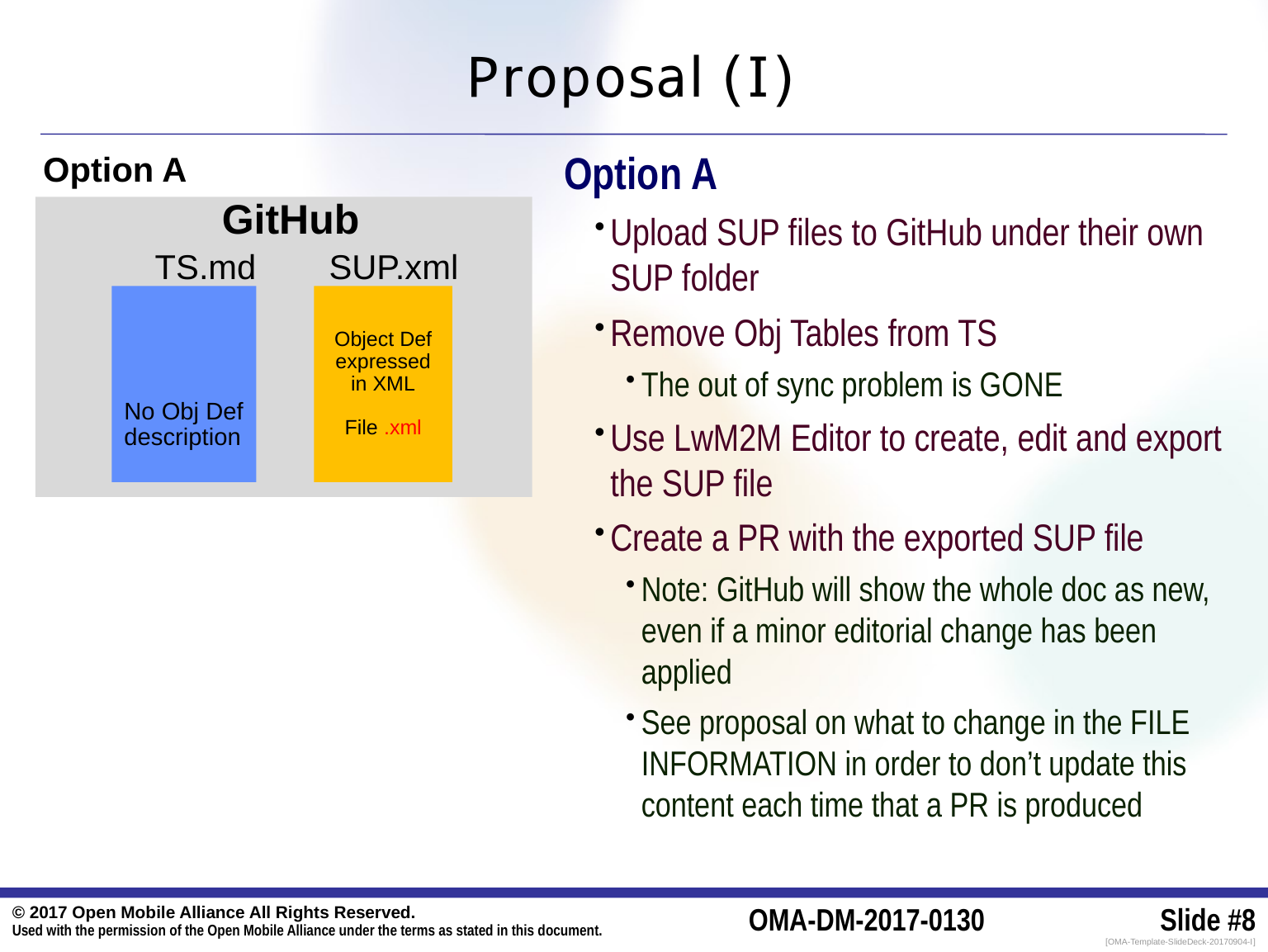

# Proposal (I)
Option A
Upload SUP files to GitHub under their own SUP folder
Remove Obj Tables from TS
The out of sync problem is GONE
Use LwM2M Editor to create, edit and export the SUP file
Create a PR with the exported SUP file
Note: GitHub will show the whole doc as new, even if a minor editorial change has been applied
See proposal on what to change in the FILE INFORMATION in order to don’t update this content each time that a PR is produced

Option A
GitHub

SUP.xml
TS.md

No Obj Def description
Object Def expressed in XML

File .xml